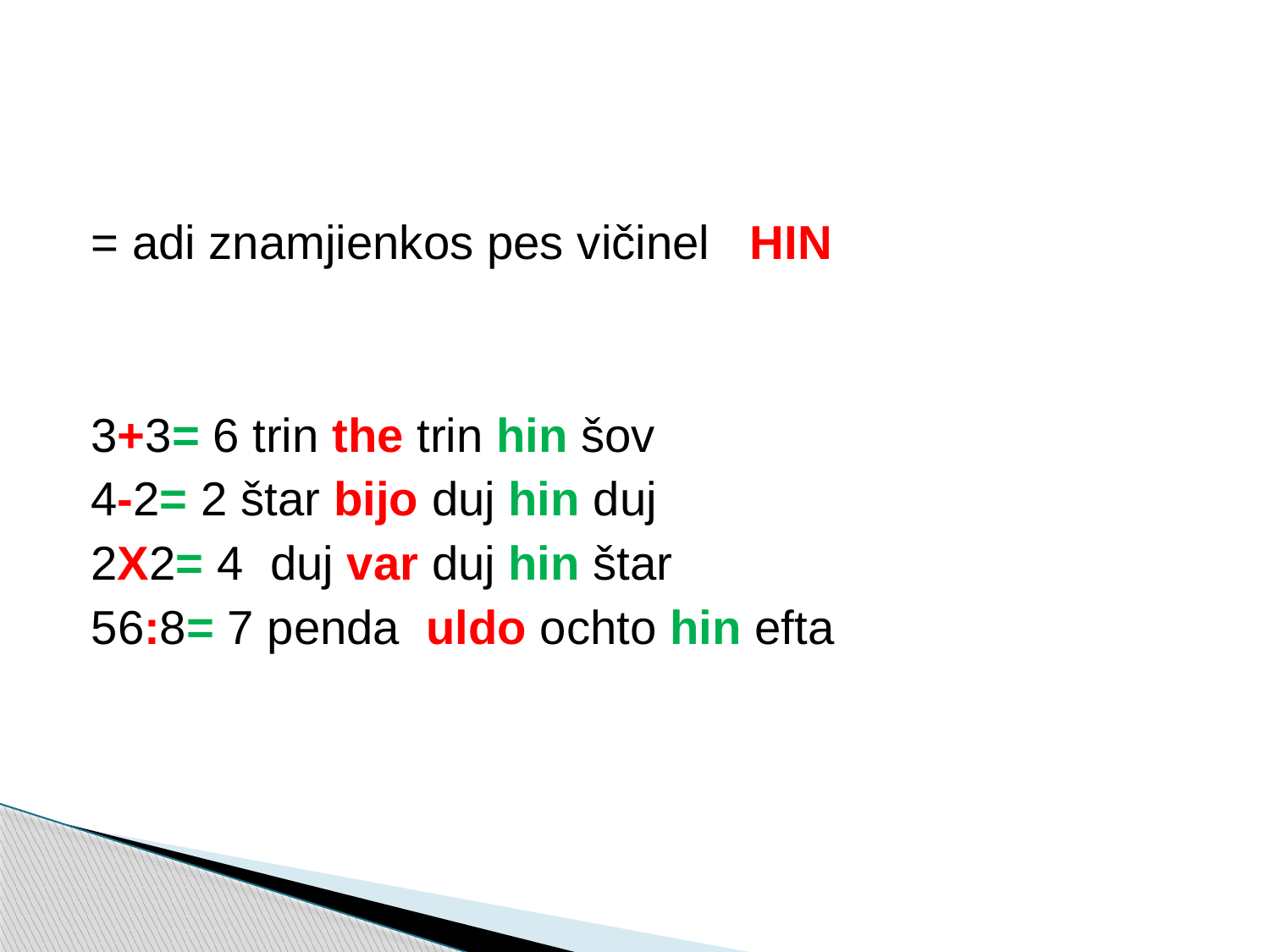

#
= adi znamjienkos pes vičinel   HIN

3+3= 6 trin the trin hin šov
4-2= 2 štar bijo duj hin duj
2X2= 4  duj var duj hin štar
56:8= 7 penda  uldo ochto hin efta